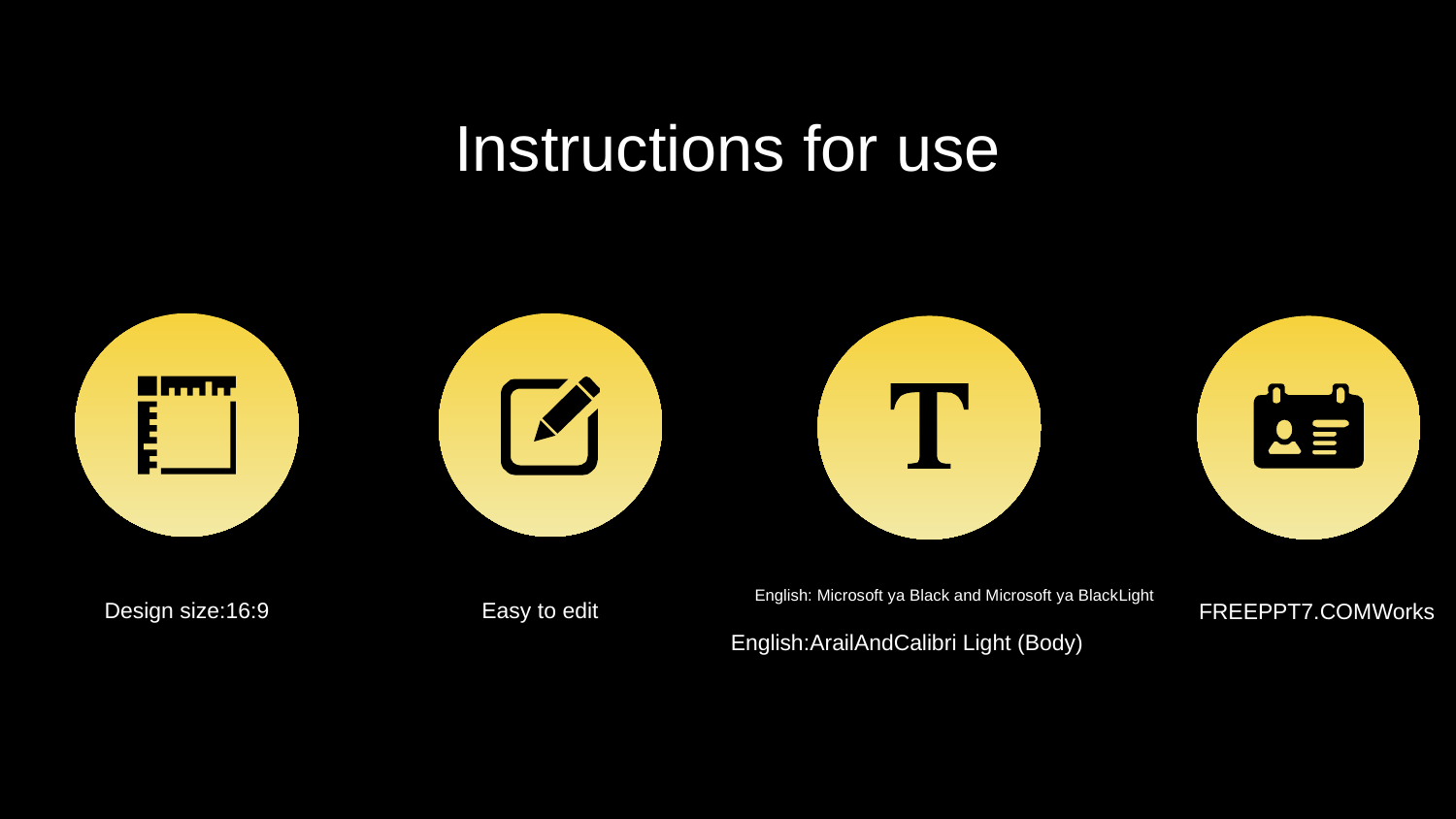

Instructions for use

English: Microsoft ya Black and Microsoft ya BlackLight
Design size:16:9
Easy to edit
FREEPPT7.COMWorks
English:ArailAndCalibri Light (Body)